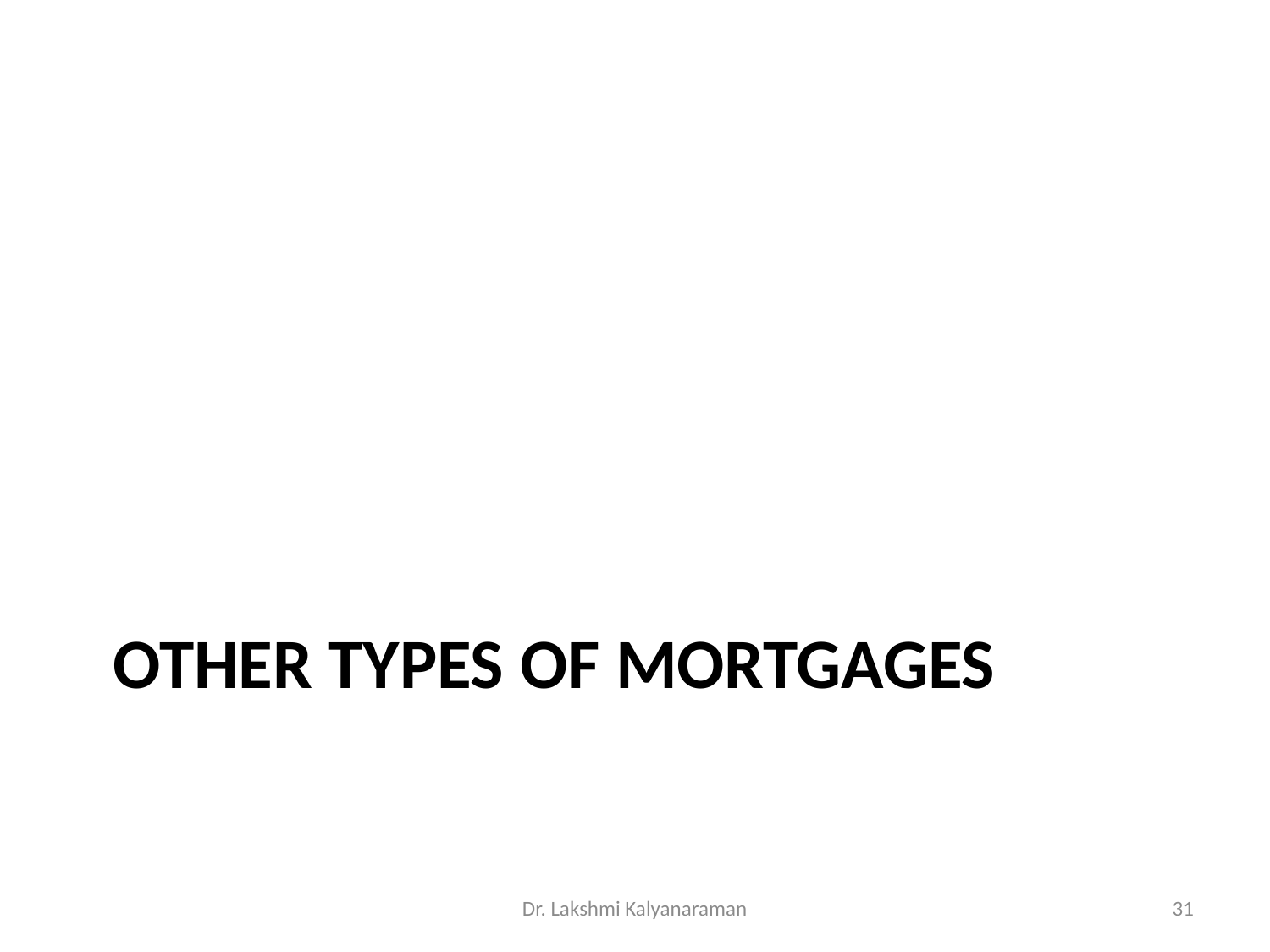

# Other types of mortgages
Dr. Lakshmi Kalyanaraman
31